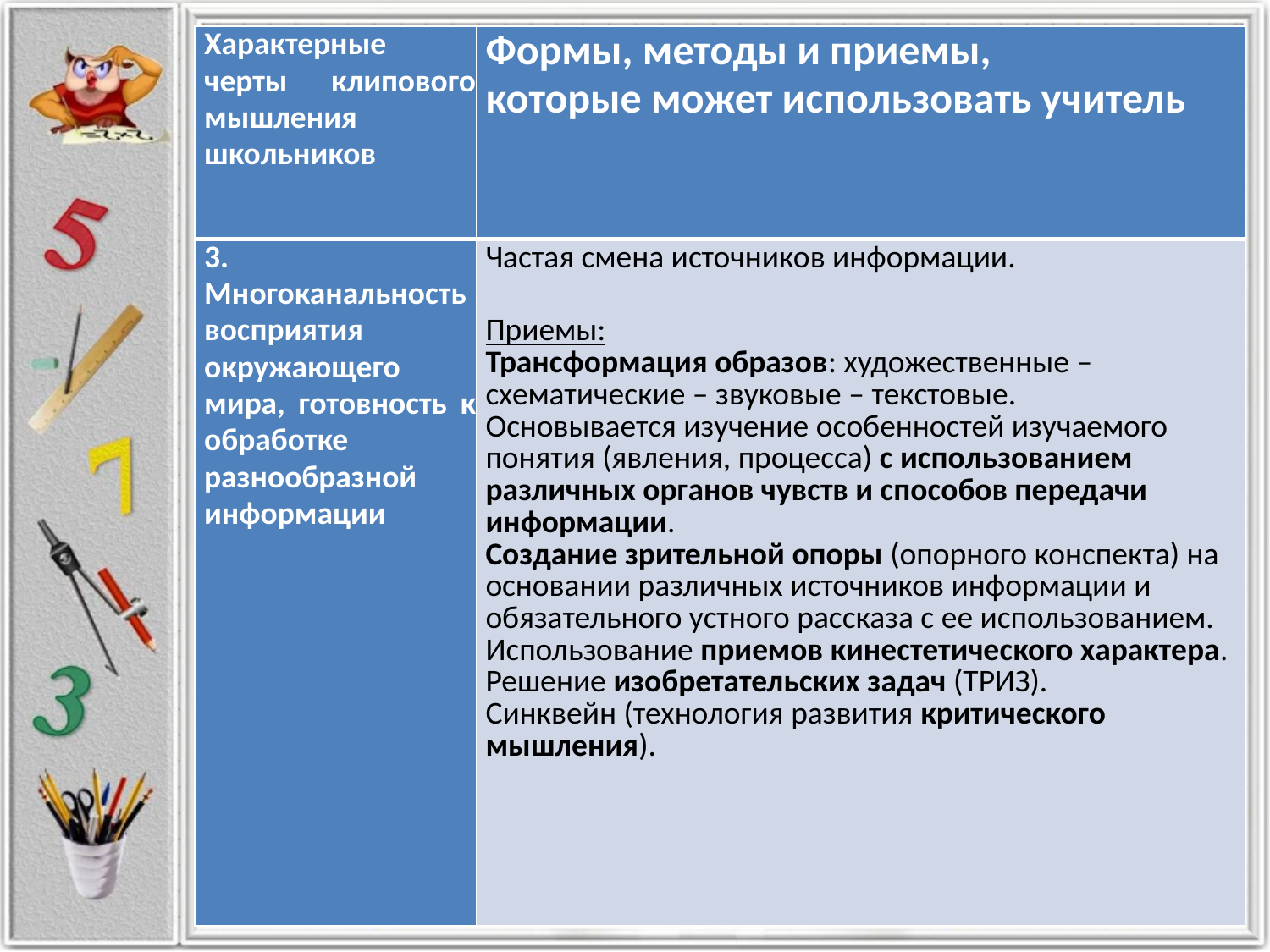

| Характерные черты клипового мышления школьников | Формы, методы и приемы, которые может использовать учитель |
| --- | --- |
| 3. Многоканальность восприятия окружающего мира, готовность к обработке разнообразной информации | Частая смена источников информации. Приемы: Трансформация образов: художественные – схематические – звуковые – текстовые. Основывается изучение особенностей изучаемого понятия (явления, процесса) с использованием различных органов чувств и способов передачи информации. Создание зрительной опоры (опорного конспекта) на основании различных источников информации и обязательного устного рассказа с ее использованием. Использование приемов кинестетического характера. Решение изобретательских задач (ТРИЗ). Синквейн (технология развития критического мышления). |
#